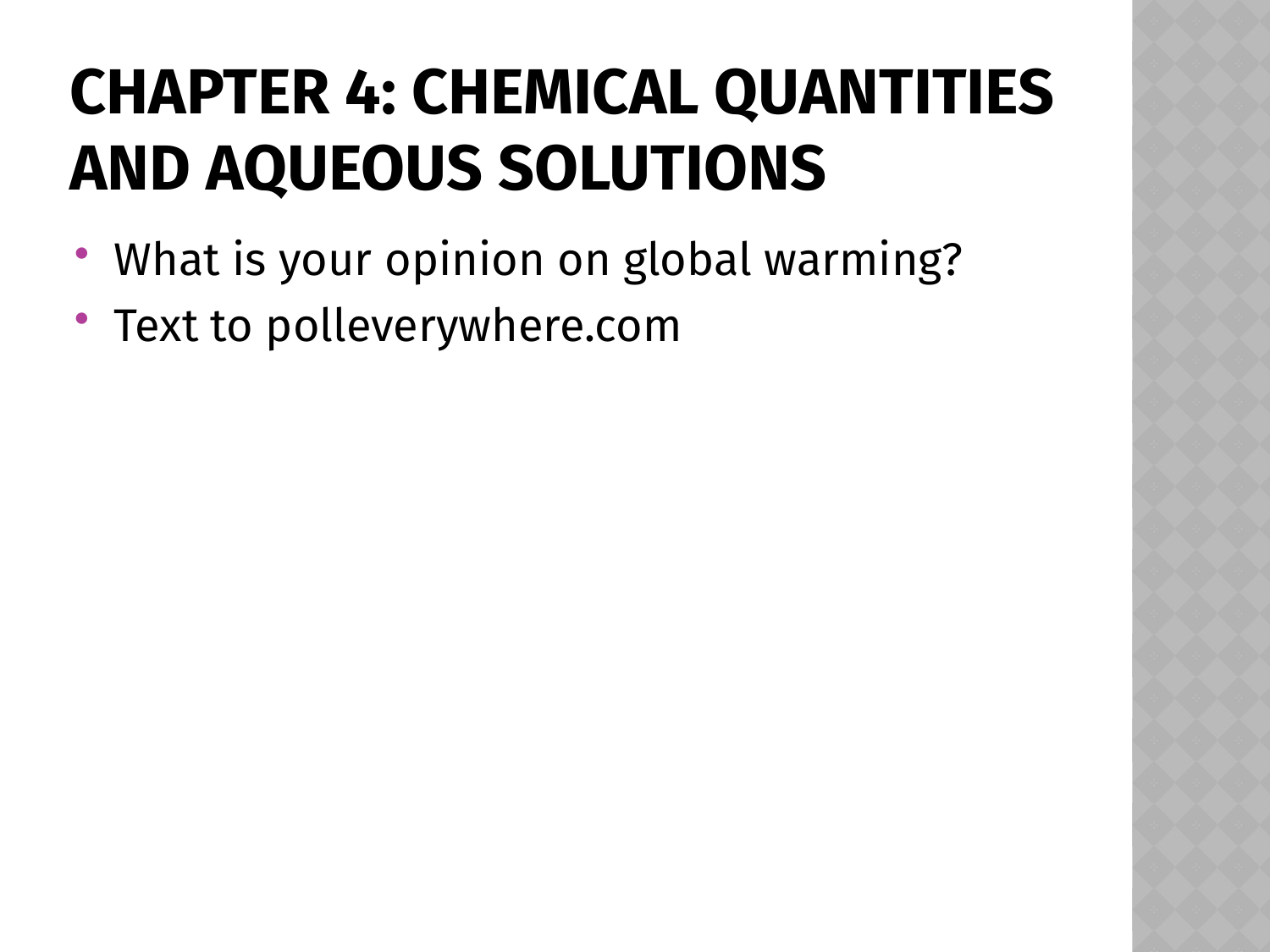

# Chapter 4: chemical quantities and aqueous solutions
What is your opinion on global warming?
Text to polleverywhere.com